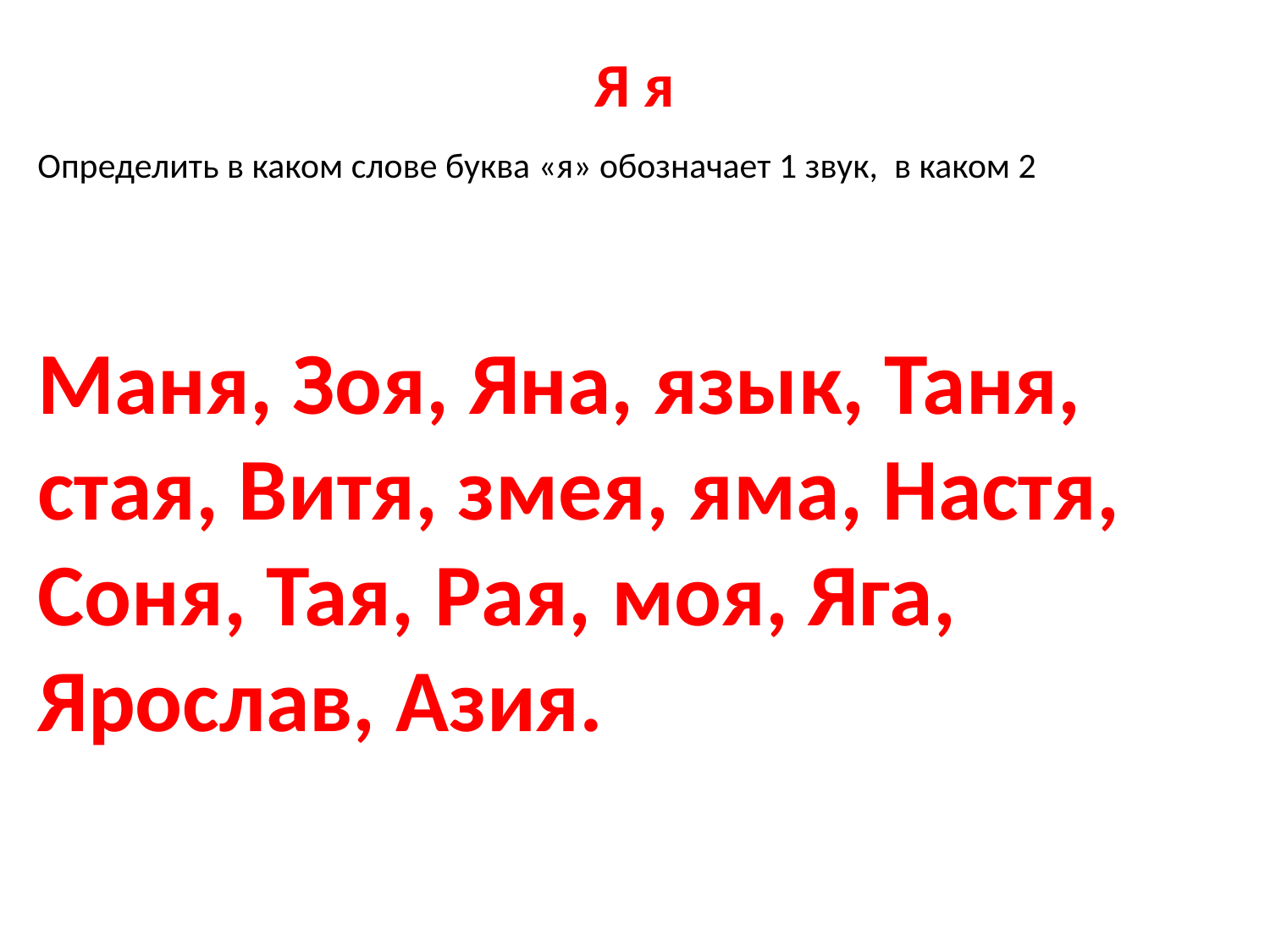

# Я я
Определить в каком слове буква «я» обозначает 1 звук,  в каком 2

Маня, Зоя, Яна, язык, Таня, стая, Витя, змея, яма, Настя, Соня, Тая, Рая, моя, Яга, Ярослав, Азия.